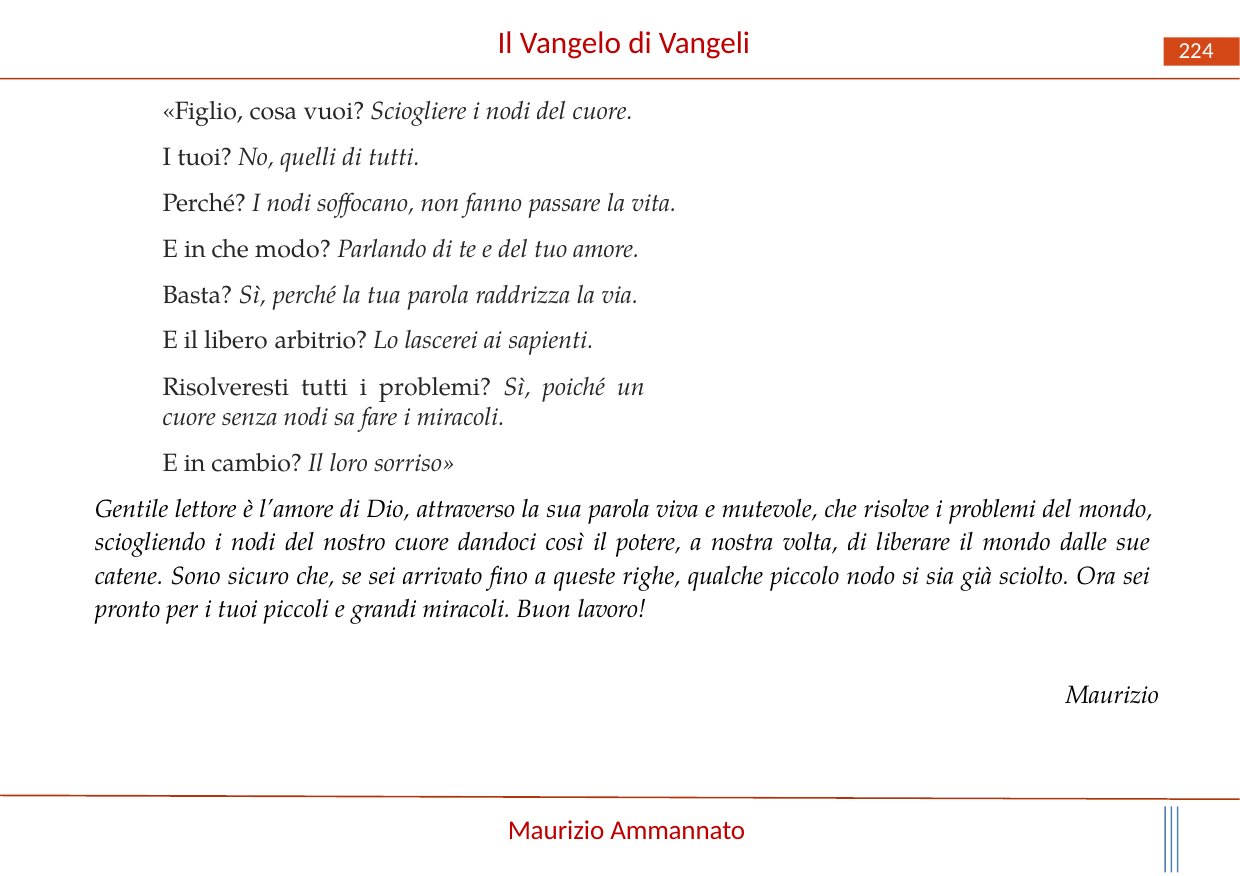

# Il Vangelo di Vangeli
224
«Figlio, cosa vuoi? Sciogliere i nodi del cuore.
I tuoi? No, quelli di tutti.
Perché? I nodi soffocano, non fanno passare la vita.
E in che modo? Parlando di te e del tuo amore.  Basta? Sì, perché la tua parola raddrizza la via.  E il libero arbitrio? Lo lascerei ai sapienti.
Risolveresti tutti i problemi? Sì, poiché un cuore senza nodi sa fare i miracoli.
E in cambio? Il loro sorriso»
Gentile lettore è l’amore di Dio, attraverso la sua parola viva e mutevole, che risolve i problemi del mondo,  sciogliendo i nodi del nostro cuore dandoci così il potere, a nostra volta, di liberare il mondo dalle sue  catene. Sono sicuro che, se sei arrivato fino a queste righe, qualche piccolo nodo si sia già sciolto. Ora sei  pronto per i tuoi piccoli e grandi miracoli. Buon lavoro!

Maurizio

Maurizio Ammannato